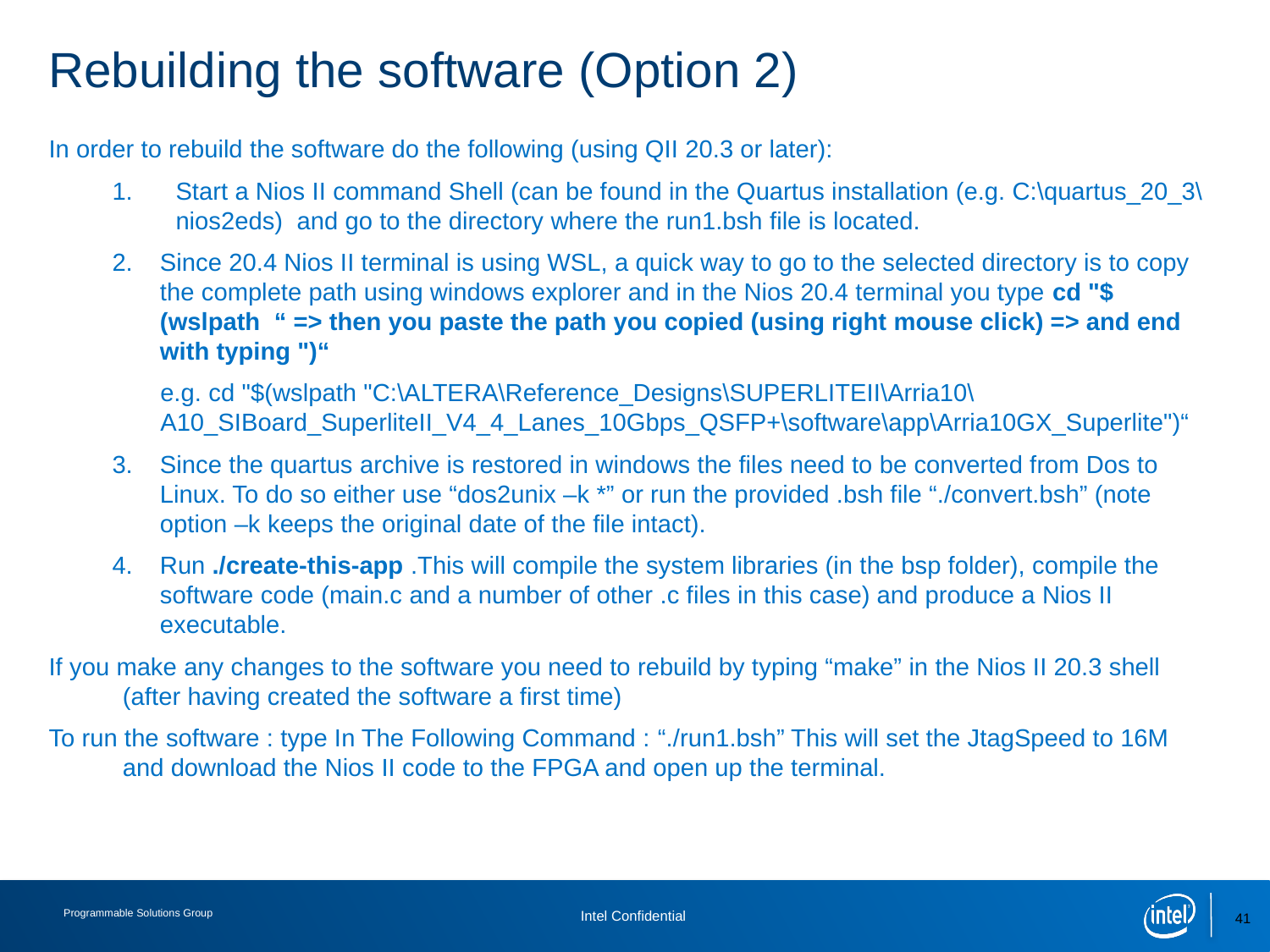

# Rebuilding the software (Option 2)
In order to rebuild the software do the following (using QII 20.3 or later):
Start a Nios II command Shell (can be found in the Quartus installation (e.g. C:\quartus_20_3\nios2eds)  and go to the directory where the run1.bsh file is located.
Since 20.4 Nios II terminal is using WSL, a quick way to go to the selected directory is to copy the complete path using windows explorer and in the Nios 20.4 terminal you type cd "$(wslpath  “ => then you paste the path you copied (using right mouse click) => and end with typing ")“
e.g. cd "$(wslpath "C:\ALTERA\Reference_Designs\SUPERLITEII\Arria10\A10_SIBoard_SuperliteII_V4_4_Lanes_10Gbps_QSFP+\software\app\Arria10GX_Superlite")“
Since the quartus archive is restored in windows the files need to be converted from Dos to Linux. To do so either use “dos2unix –k *” or run the provided .bsh file “./convert.bsh” (note option –k keeps the original date of the file intact).
Run ./create-this-app .This will compile the system libraries (in the bsp folder), compile the software code (main.c and a number of other .c files in this case) and produce a Nios II executable.
If you make any changes to the software you need to rebuild by typing “make” in the Nios II 20.3 shell (after having created the software a first time)
To run the software : type In The Following Command : “./run1.bsh” This will set the JtagSpeed to 16M and download the Nios II code to the FPGA and open up the terminal.

41